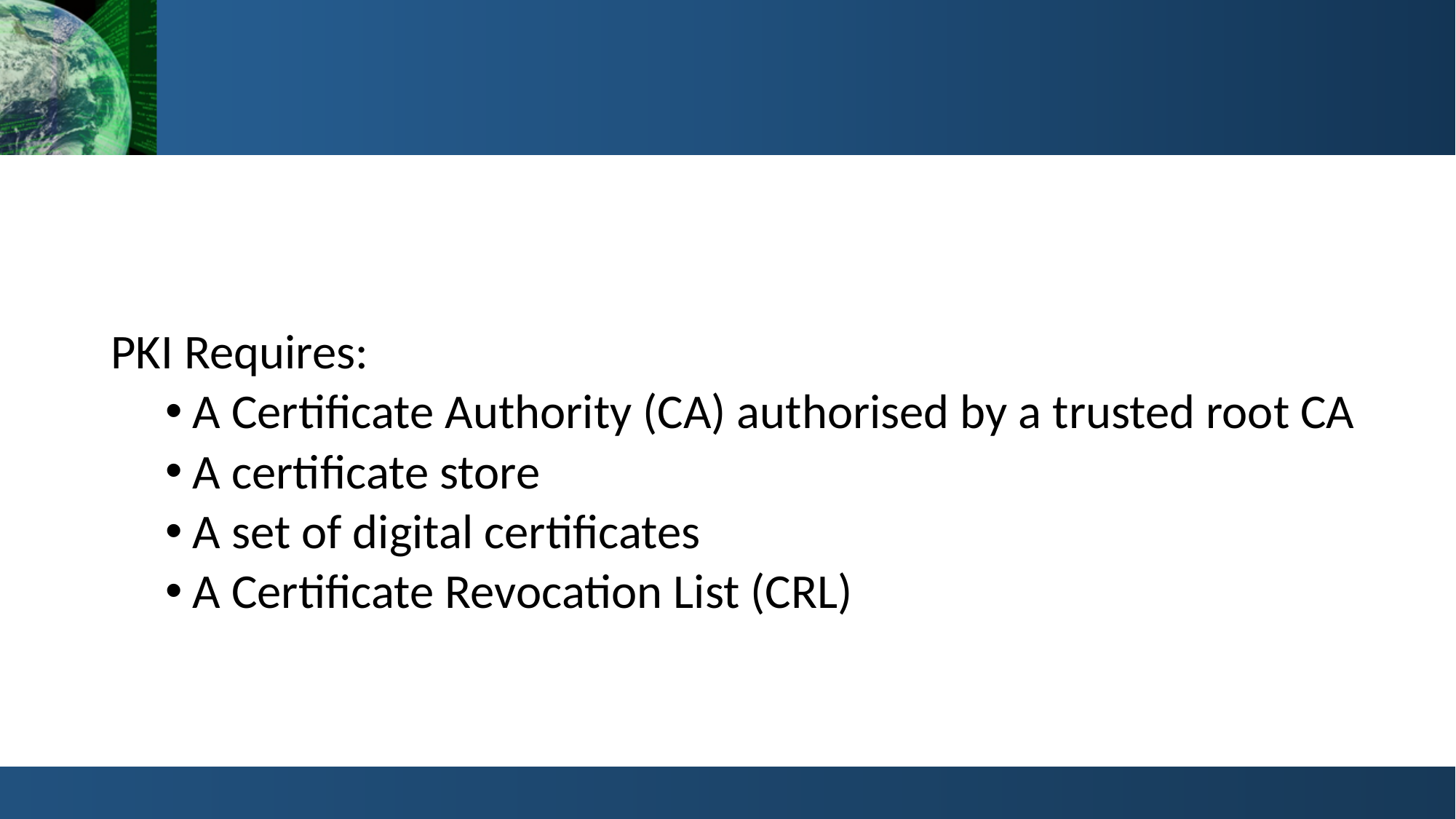

PKI Requires:
A Certificate Authority (CA) authorised by a trusted root CA
A certificate store
A set of digital certificates
A Certificate Revocation List (CRL)